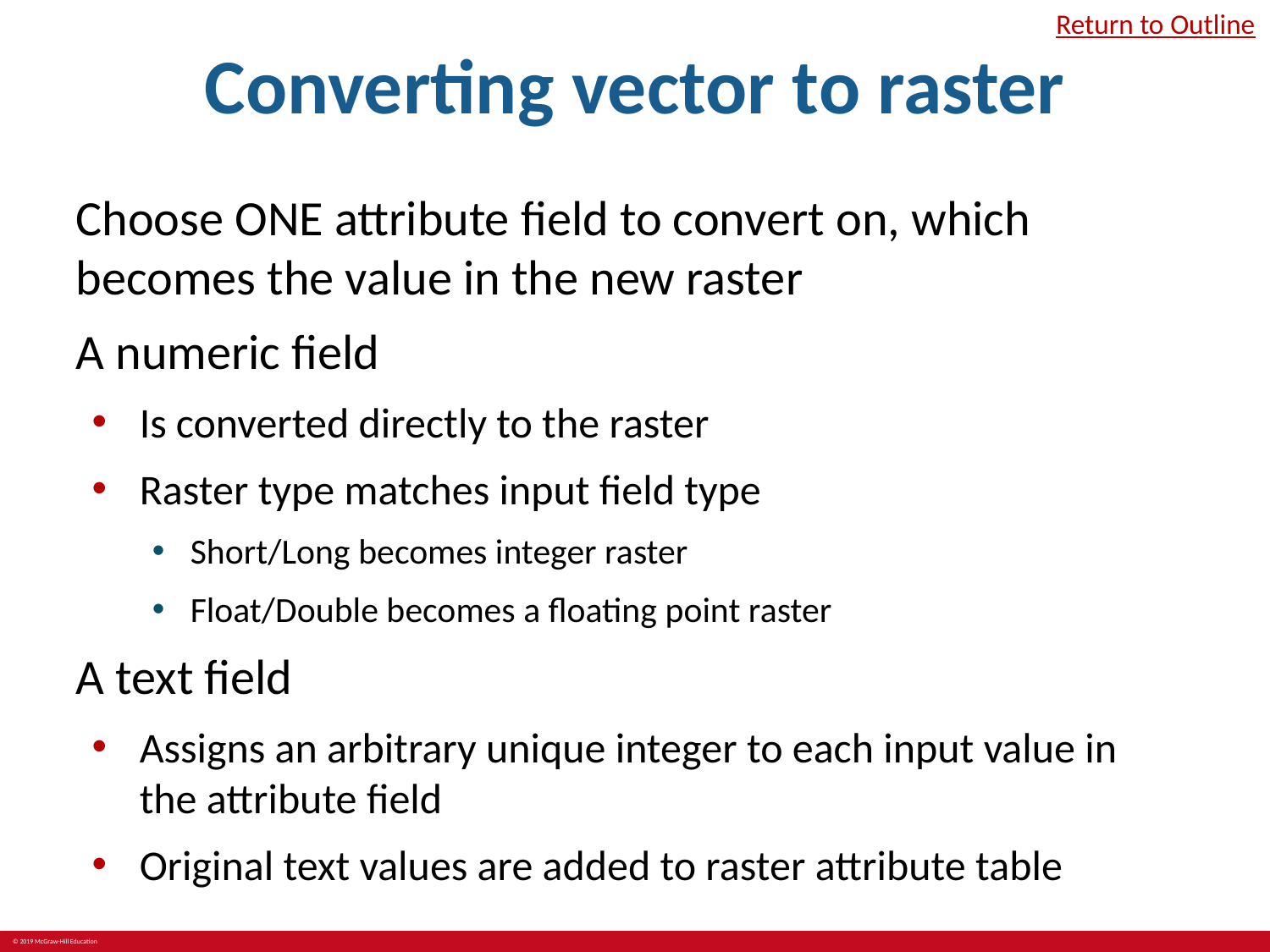

# Converting vector to raster
Return to Outline
Choose ONE attribute field to convert on, which becomes the value in the new raster
A numeric field
Is converted directly to the raster
Raster type matches input field type
Short/Long becomes integer raster
Float/Double becomes a floating point raster
A text field
Assigns an arbitrary unique integer to each input value in the attribute field
Original text values are added to raster attribute table